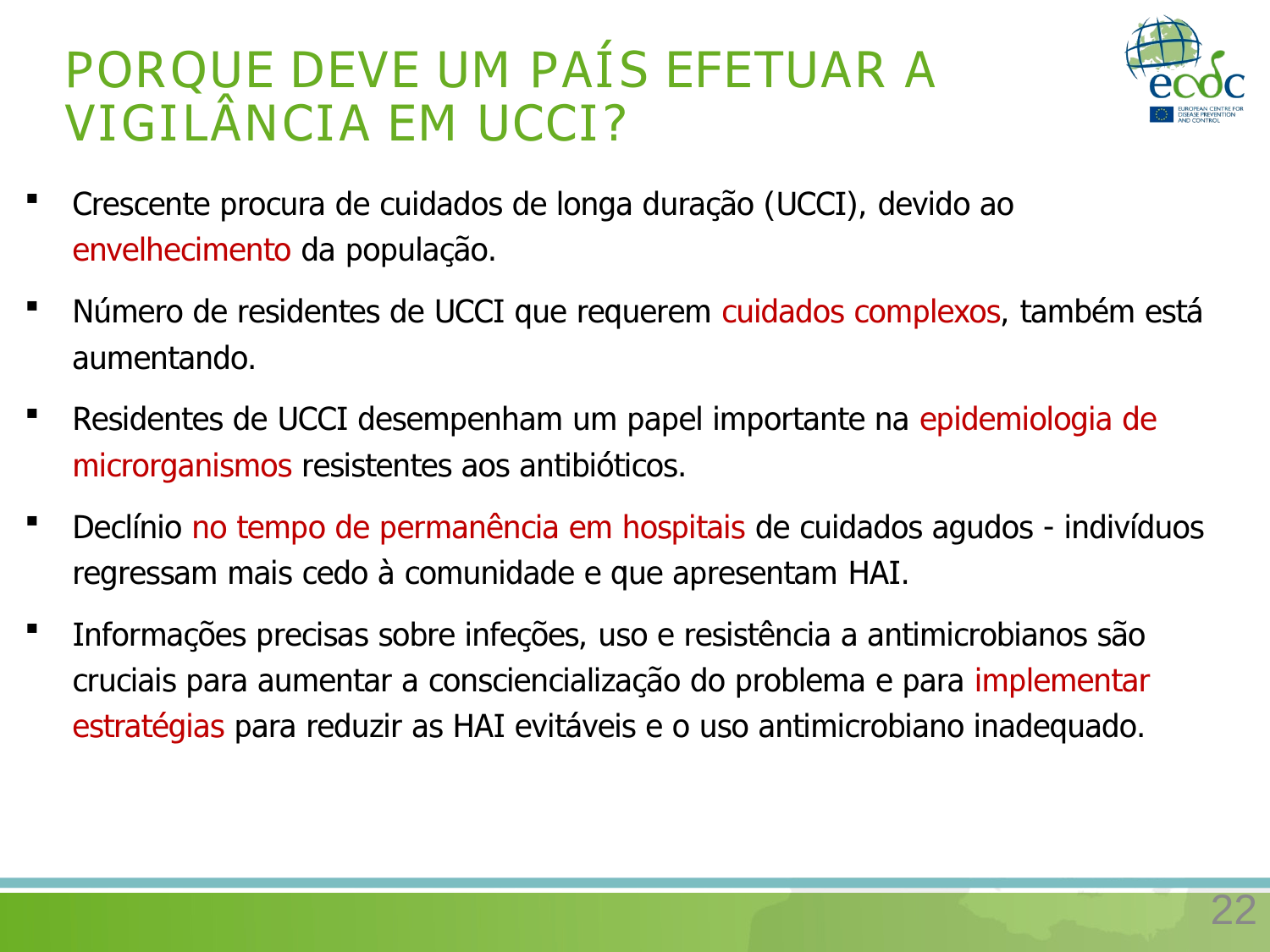

# PORQUE DEVE UM PAÍS EFETUAR A VIGILÂNCIA EM UCCI?
Crescente procura de cuidados de longa duração (UCCI), devido ao envelhecimento da população.
Número de residentes de UCCI que requerem cuidados complexos, também está aumentando.
Residentes de UCCI desempenham um papel importante na epidemiologia de microrganismos resistentes aos antibióticos.
Declínio no tempo de permanência em hospitais de cuidados agudos - indivíduos regressam mais cedo à comunidade e que apresentam HAI.
Informações precisas sobre infeções, uso e resistência a antimicrobianos são cruciais para aumentar a consciencialização do problema e para implementar estratégias para reduzir as HAI evitáveis e o uso antimicrobiano inadequado.

22